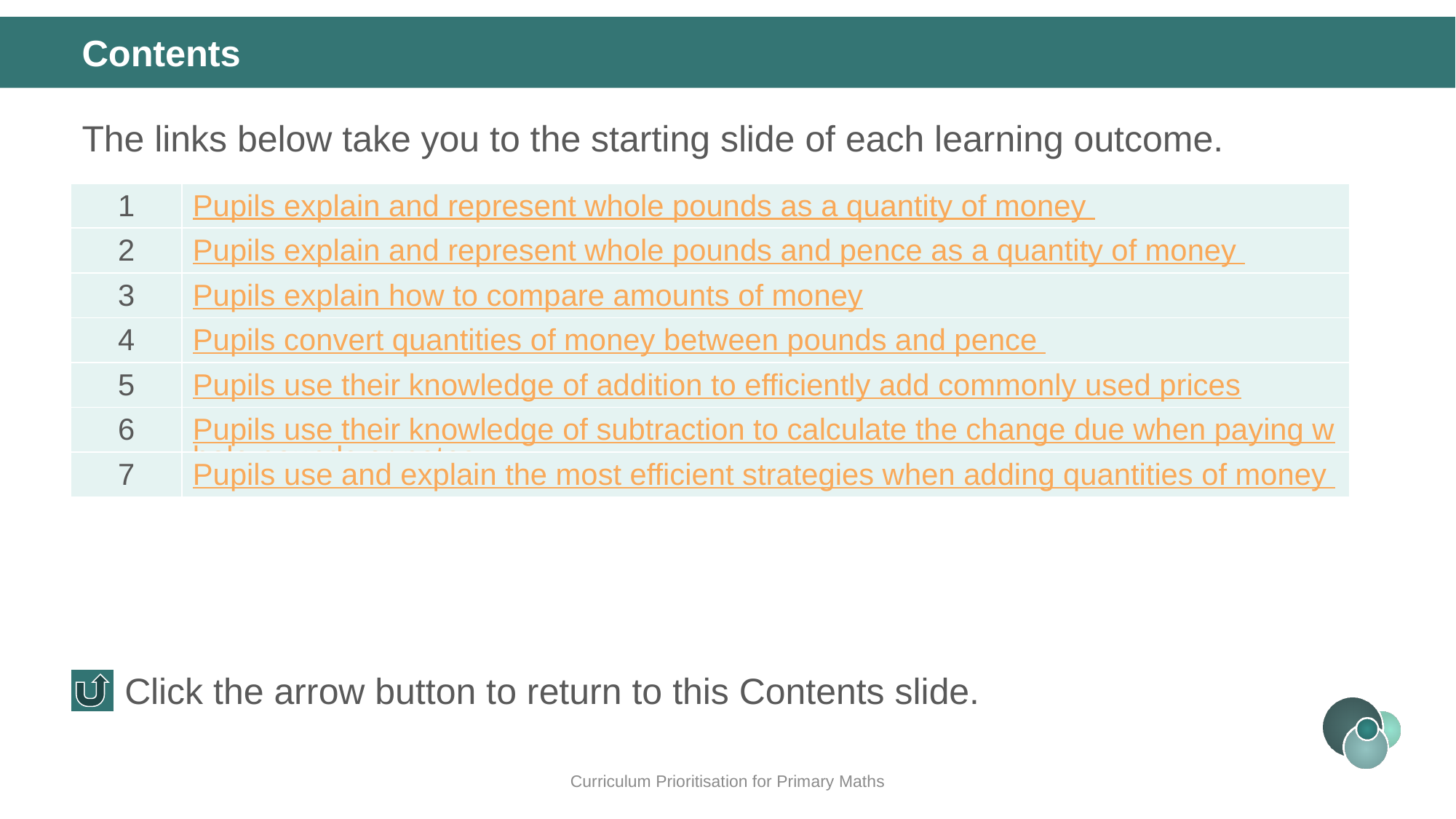

Contents
The links below take you to the starting slide of each learning outcome.
| 1 | Pupils explain and represent whole pounds as a quantity of money |
| --- | --- |
| 2 | Pupils explain and represent whole pounds and pence as a quantity of money |
| 3 | Pupils explain how to compare amounts of money |
| 4 | Pupils convert quantities of money between pounds and pence |
| 5 | Pupils use their knowledge of addition to efficiently add commonly used prices |
| 6 | Pupils use their knowledge of subtraction to calculate the change due when paying whole pounds or notes |
| 7 | Pupils use and explain the most efficient strategies when adding quantities of money |
Click the arrow button to return to this Contents slide.

Curriculum Prioritisation for Primary Maths